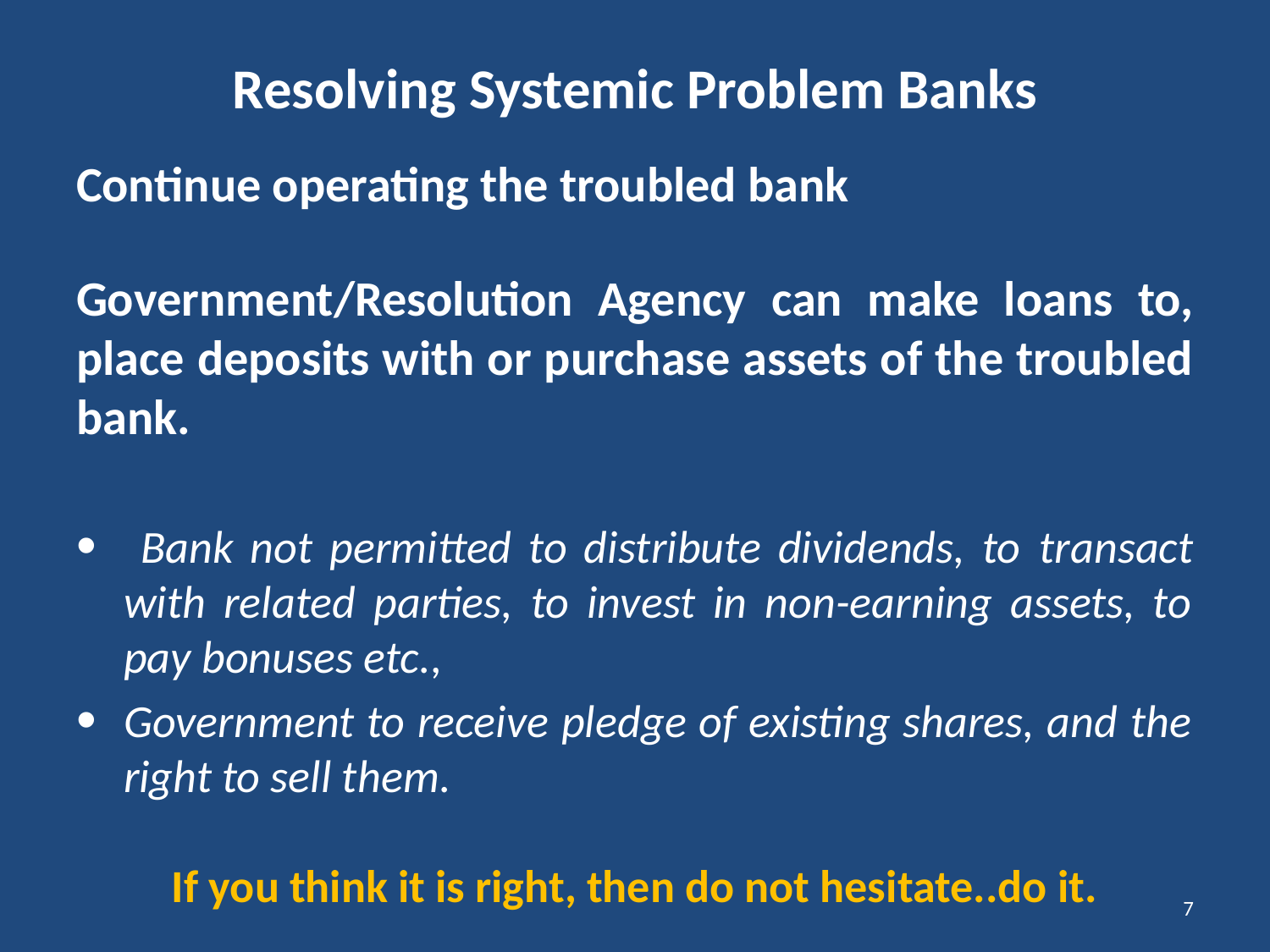

# Resolving Systemic Problem Banks
Continue operating the troubled bank

Government/Resolution Agency can make loans to, place deposits with or purchase assets of the troubled bank.

 Bank not permitted to distribute dividends, to transact with related parties, to invest in non-earning assets, to pay bonuses etc.,
Government to receive pledge of existing shares, and the right to sell them.

If you think it is right, then do not hesitate..do it.

7